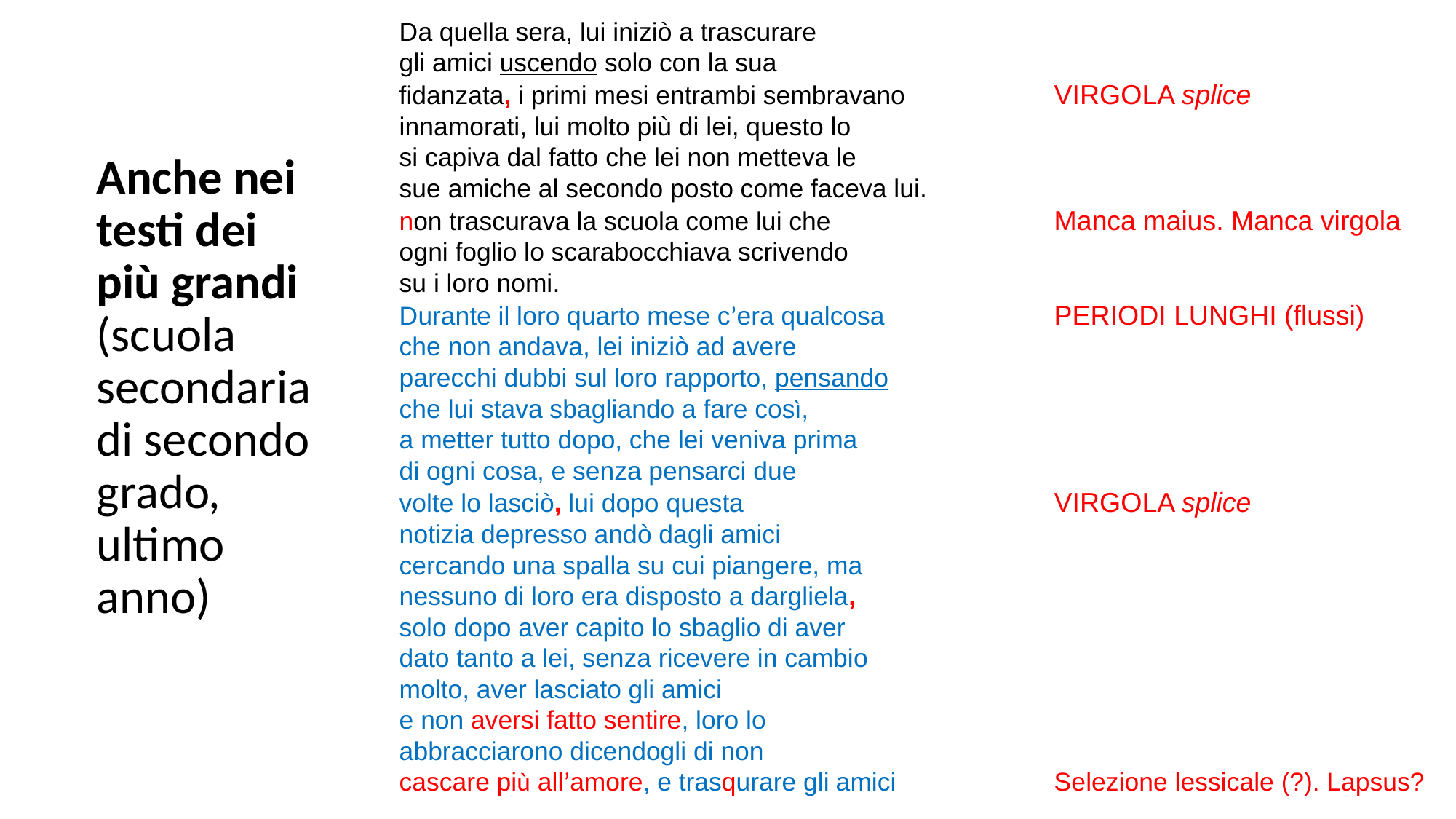

Da quella sera, lui iniziò a trascurare
gli amici uscendo solo con la sua
fidanzata, i primi mesi entrambi sembravano		VIRGOLA splice
innamorati, lui molto più di lei, questo lo
si capiva dal fatto che lei non metteva le
sue amiche al secondo posto come faceva lui.
non trascurava la scuola come lui che 		Manca maius. Manca virgola
ogni foglio lo scarabocchiava scrivendo
su i loro nomi.
Durante il loro quarto mese c’era qualcosa		PERIODI LUNGHI (flussi)
che non andava, lei iniziò ad avere
parecchi dubbi sul loro rapporto, pensando
che lui stava sbagliando a fare così,
a metter tutto dopo, che lei veniva prima
di ogni cosa, e senza pensarci due
volte lo lasciò, lui dopo questa 			VIRGOLA splice
notizia depresso andò dagli amici
cercando una spalla su cui piangere, ma
nessuno di loro era disposto a dargliela,
solo dopo aver capito lo sbaglio di aver
dato tanto a lei, senza ricevere in cambio
molto, aver lasciato gli amici
e non aversi fatto sentire, loro lo
abbracciarono dicendogli di non
cascare più all’amore, e trasqurare gli	amici		Selezione lessicale (?). Lapsus?
# Anche nei testi dei più grandi (scuola secondaria di secondo grado, ultimo anno)